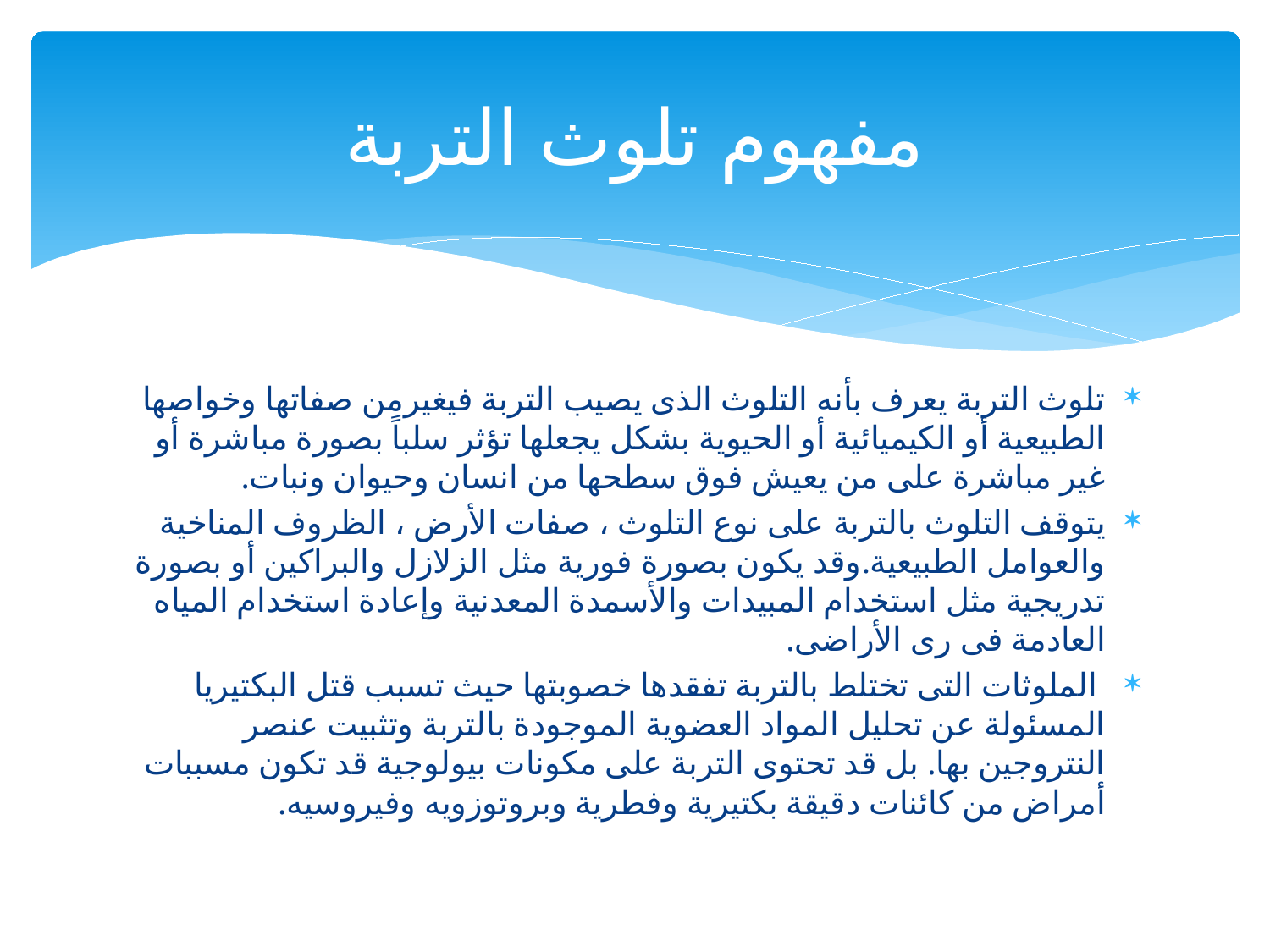

# مفهوم تلوث التربة
تلوث التربة يعرف بأنه التلوث الذى يصيب التربة فيغيرمن صفاتها وخواصها الطبيعية أو الكيميائية أو الحيوية بشكل يجعلها تؤثر سلباً بصورة مباشرة أو غير مباشرة على من يعيش فوق سطحها من انسان وحيوان ونبات.
يتوقف التلوث بالتربة على نوع التلوث ، صفات الأرض ، الظروف المناخية والعوامل الطبيعية.وقد يكون بصورة فورية مثل الزلازل والبراكين أو بصورة تدريجية مثل استخدام المبيدات والأسمدة المعدنية وإعادة استخدام المياه العادمة فى رى الأراضى.
 الملوثات التى تختلط بالتربة تفقدها خصوبتها حيث تسبب قتل البكتيريا المسئولة عن تحليل المواد العضوية الموجودة بالتربة وتثبيت عنصر النتروجين بها. بل قد تحتوى التربة على مكونات بيولوجية قد تكون مسببات أمراض من كائنات دقيقة بكتيرية وفطرية وبروتوزويه وفيروسيه.